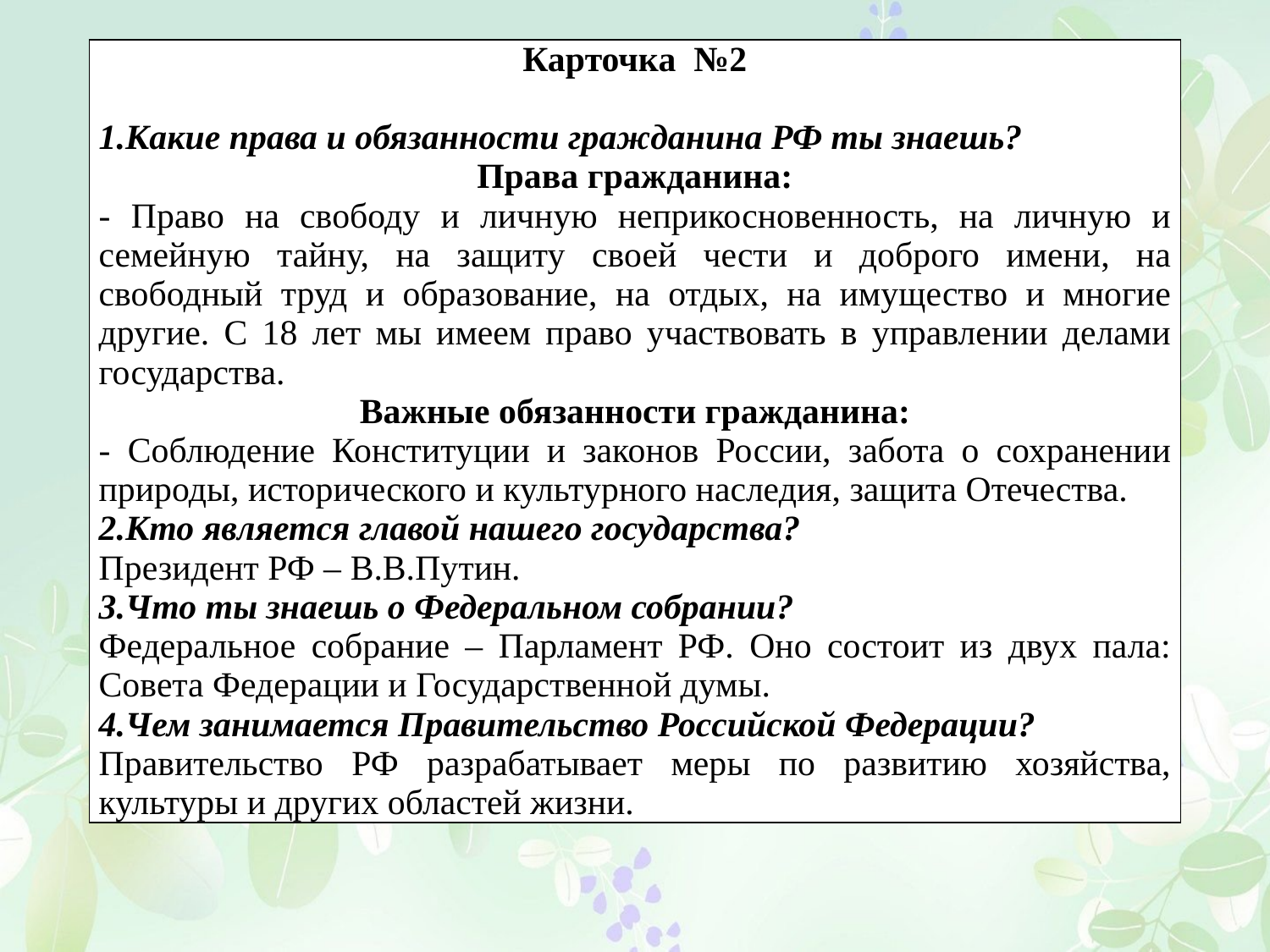

| Карточка №2 1.Какие права и обязанности гражданина РФ ты знаешь? Права гражданина: - Право на свободу и личную неприкосновенность, на личную и семейную тайну, на защиту своей чести и доброго имени, на свободный труд и образование, на отдых, на имущество и многие другие. С 18 лет мы имеем право участвовать в управлении делами государства. Важные обязанности гражданина: - Соблюдение Конституции и законов России, забота о сохранении природы, исторического и культурного наследия, защита Отечества. 2.Кто является главой нашего государства? Президент РФ – В.В.Путин. 3.Что ты знаешь о Федеральном собрании? Федеральное собрание – Парламент РФ. Оно состоит из двух пала: Совета Федерации и Государственной думы. 4.Чем занимается Правительство Российской Федерации? Правительство РФ разрабатывает меры по развитию хозяйства, культуры и других областей жизни. |
| --- |